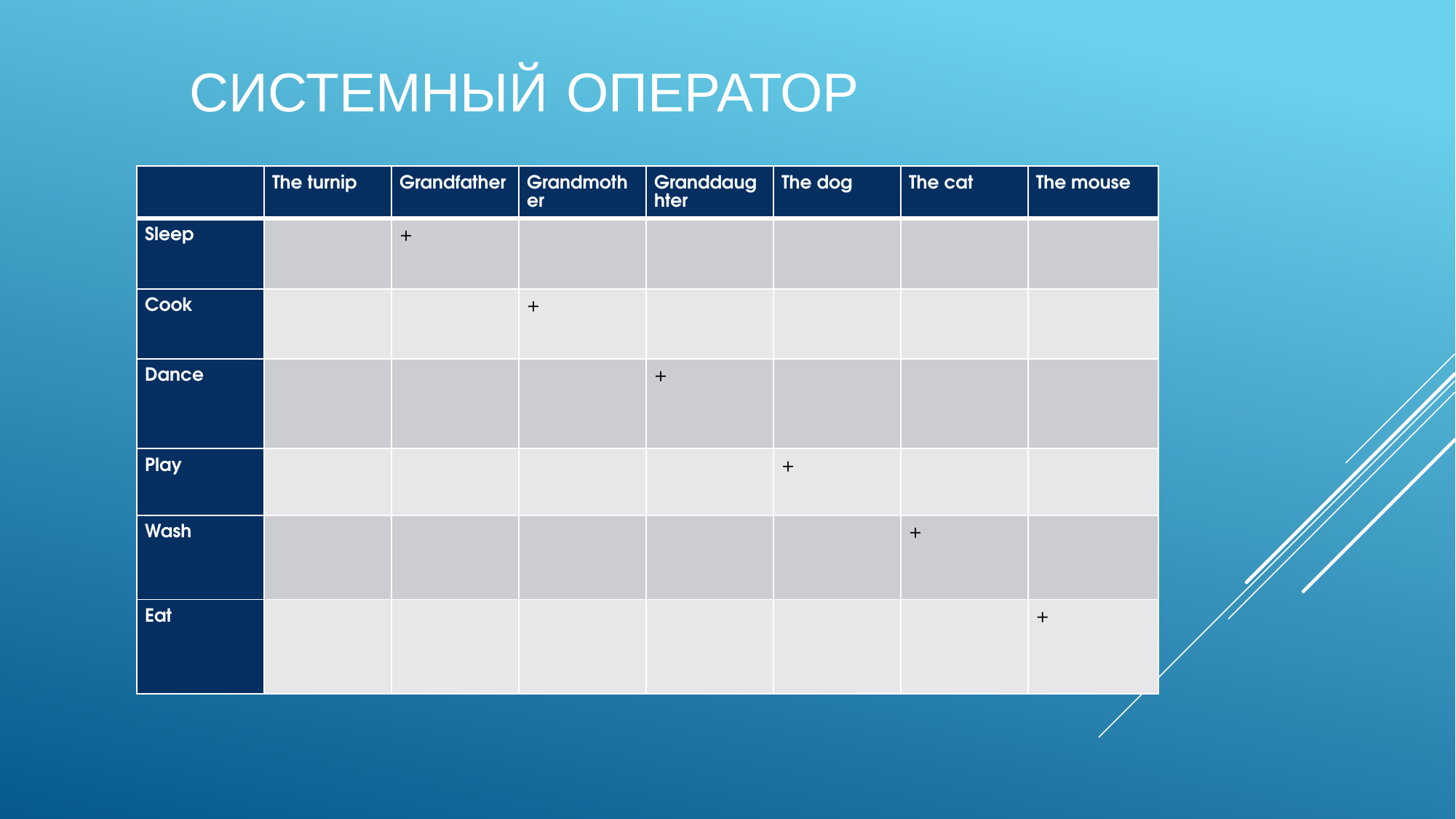

# Системный оператор
|  | The turnip | Grandfather | Grandmother | Granddaughter | The dog | The cat | The mouse |
| --- | --- | --- | --- | --- | --- | --- | --- |
| Sleep |  | + |  |  |  |  |  |
| Cook |  |  | + |  |  |  |  |
| Dance |  |  |  | + |  |  |  |
| Play |  |  |  |  | + |  |  |
| Wash |  |  |  |  |  | + |  |
| Eat |  |  |  |  |  |  | + |